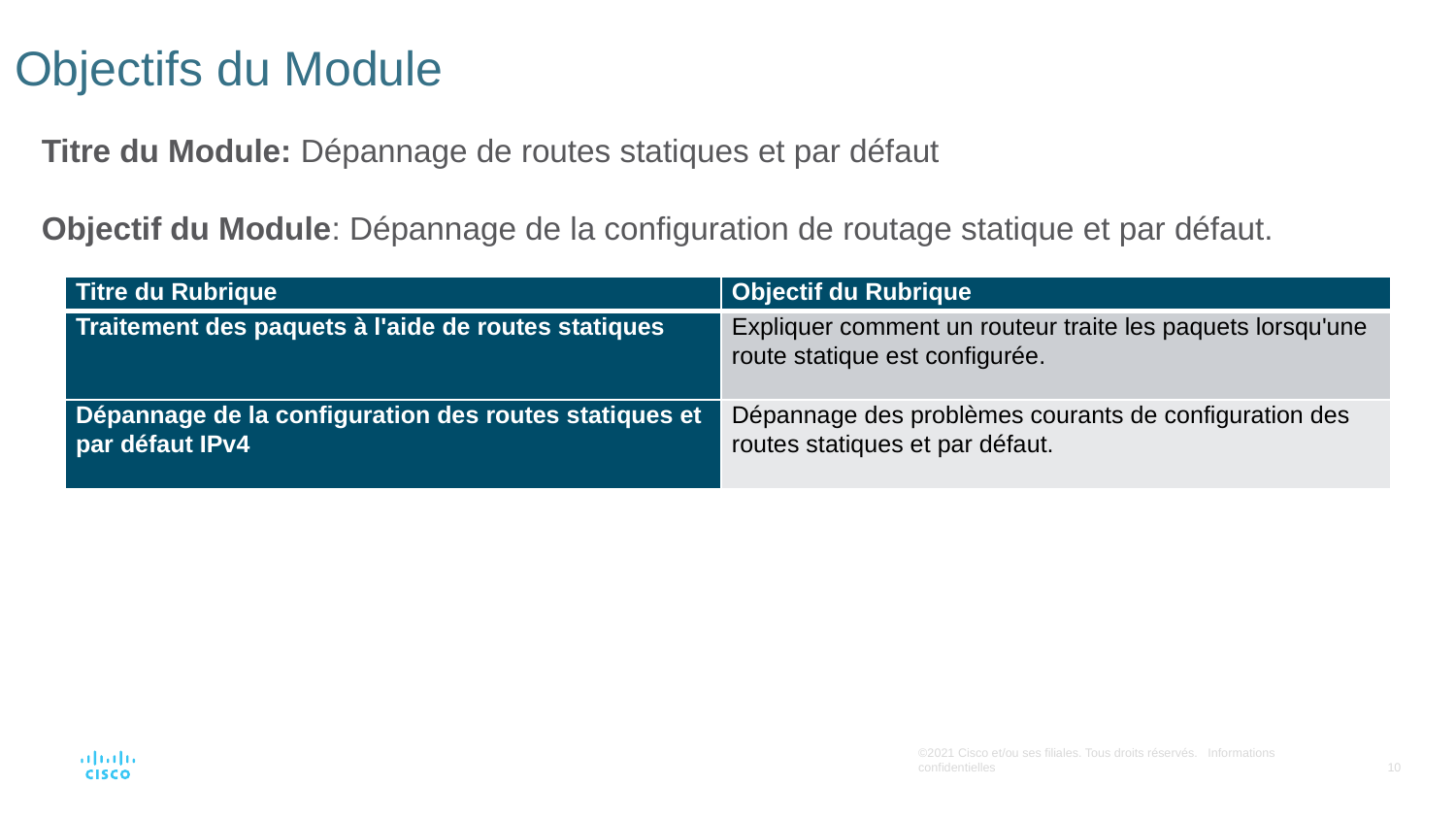

# Objectifs du Module
Titre du Module: Dépannage de routes statiques et par défaut

Objectif du Module: Dépannage de la configuration de routage statique et par défaut.
| Titre du Rubrique | Objectif du Rubrique |
| --- | --- |
| Traitement des paquets à l'aide de routes statiques | Expliquer comment un routeur traite les paquets lorsqu'une route statique est configurée. |
| Dépannage de la configuration des routes statiques et par défaut IPv4 | Dépannage des problèmes courants de configuration des routes statiques et par défaut. |